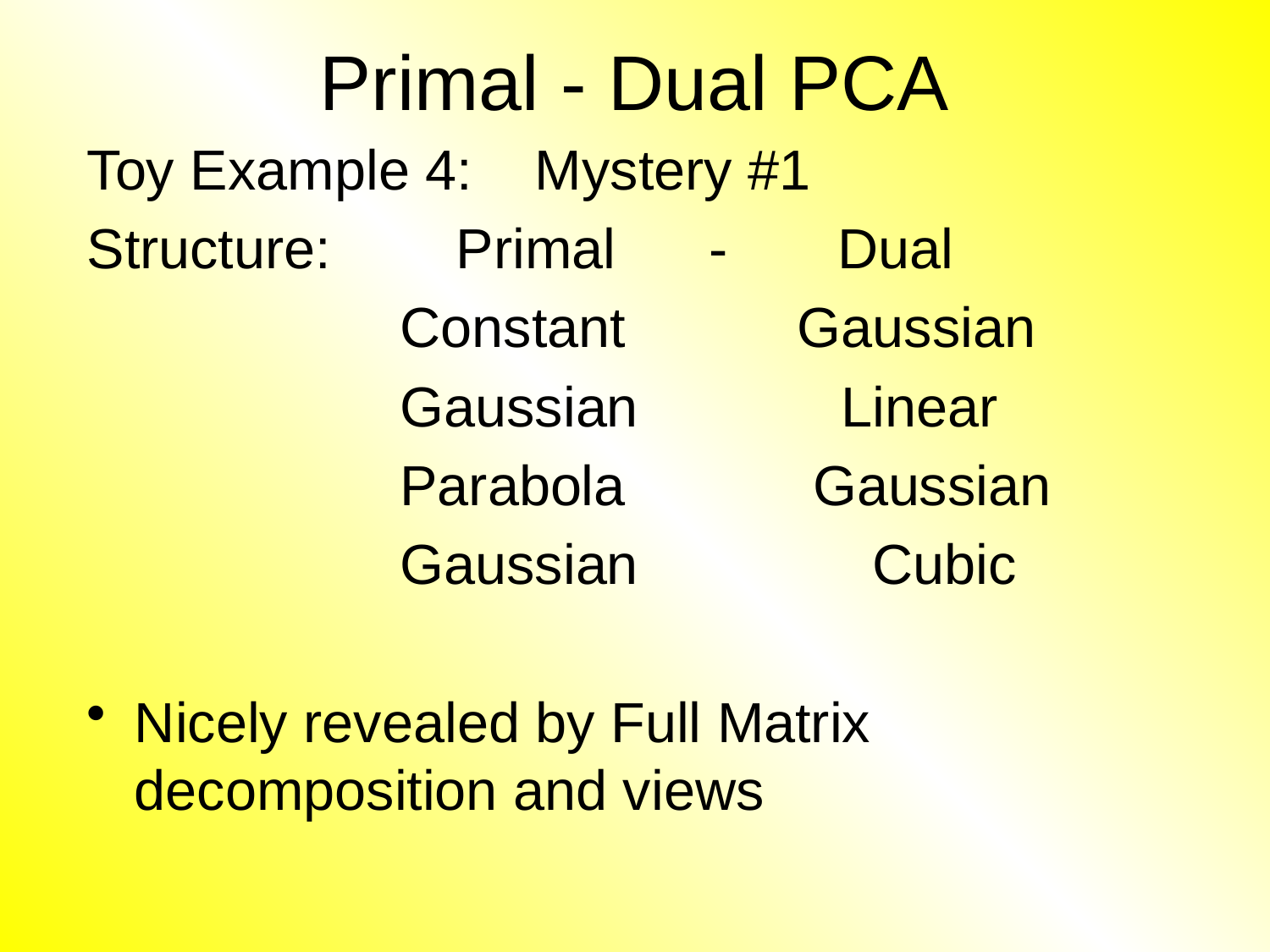

Primal - Dual PCA
Toy Example 4:    Mystery #1
Structure:        Primal      -       Dual
                    Constant           Gaussian
                    Gaussian             Linear
                    Parabola            Gaussian
                    Gaussian               Cubic

Nicely revealed by Full Matrix decomposition and views